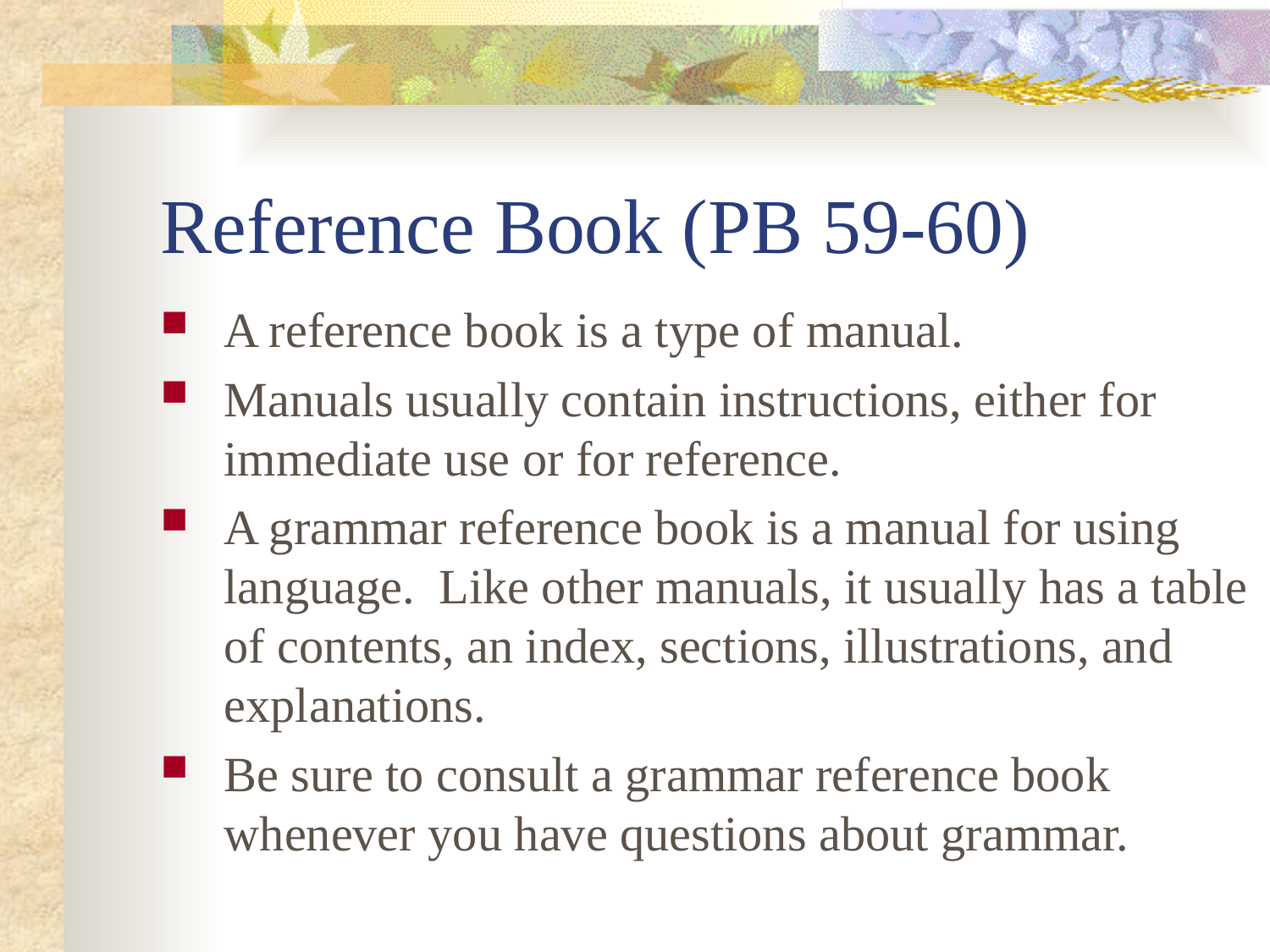

# Reference Book (PB 59-60)
A reference book is a type of manual.
Manuals usually contain instructions, either for immediate use or for reference.
A grammar reference book is a manual for using language.  Like other manuals, it usually has a table of contents, an index, sections, illustrations, and explanations.
Be sure to consult a grammar reference book whenever you have questions about grammar.